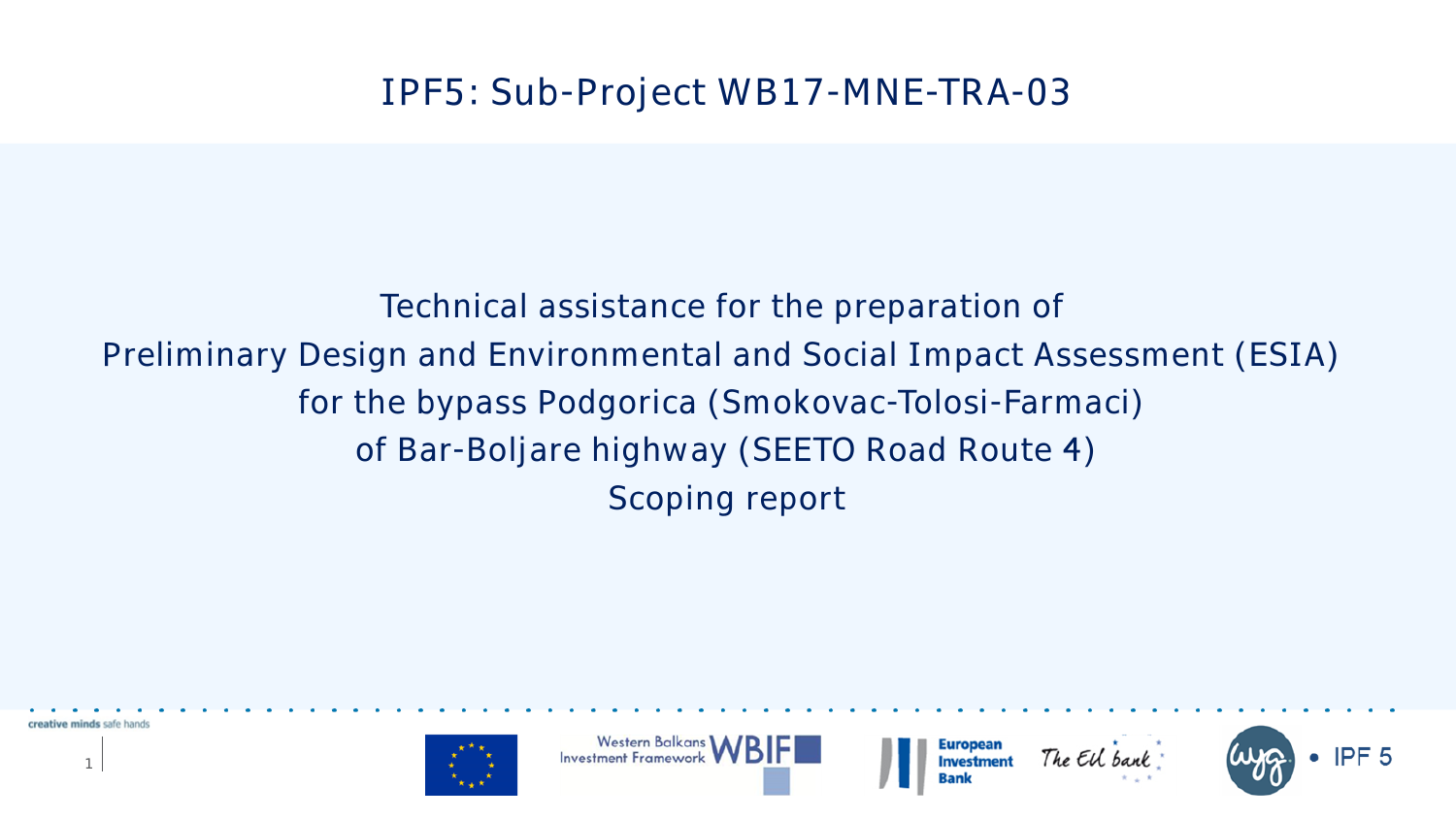

# IPF5: Sub-Project WB17-MNE-TRA-03

Technical assistance for the preparation of
Preliminary Design and Environmental and Social Impact Assessment (ESIA)
for the bypass Podgorica (Smokovac-Tolosi-Farmaci)
of Bar-Boljare highway (SEETO Road Route 4)
Scoping report

1